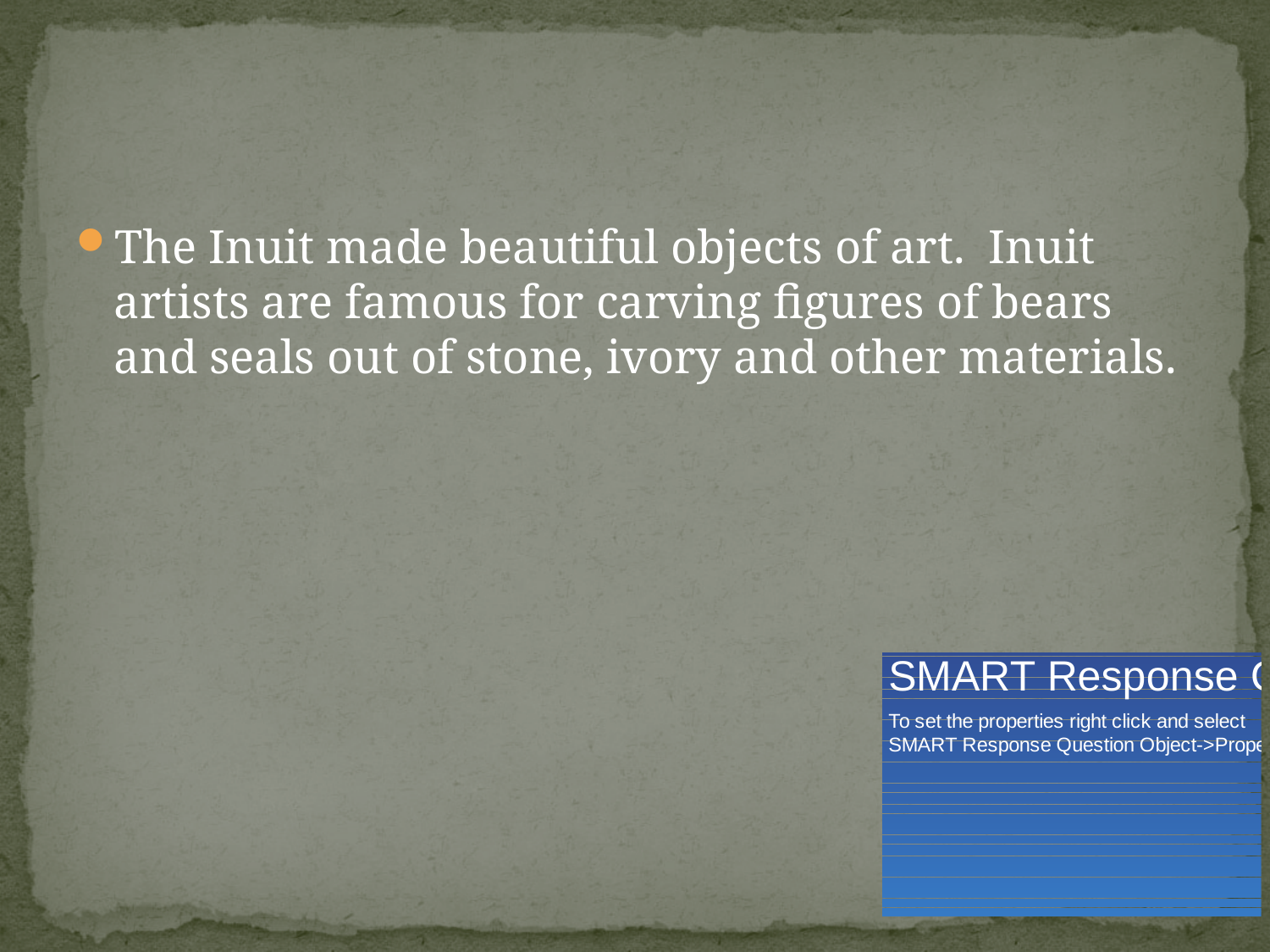

#
The Inuit made beautiful objects of art.  Inuit artists are famous for carving figures of bears and seals out of stone, ivory and other materials.